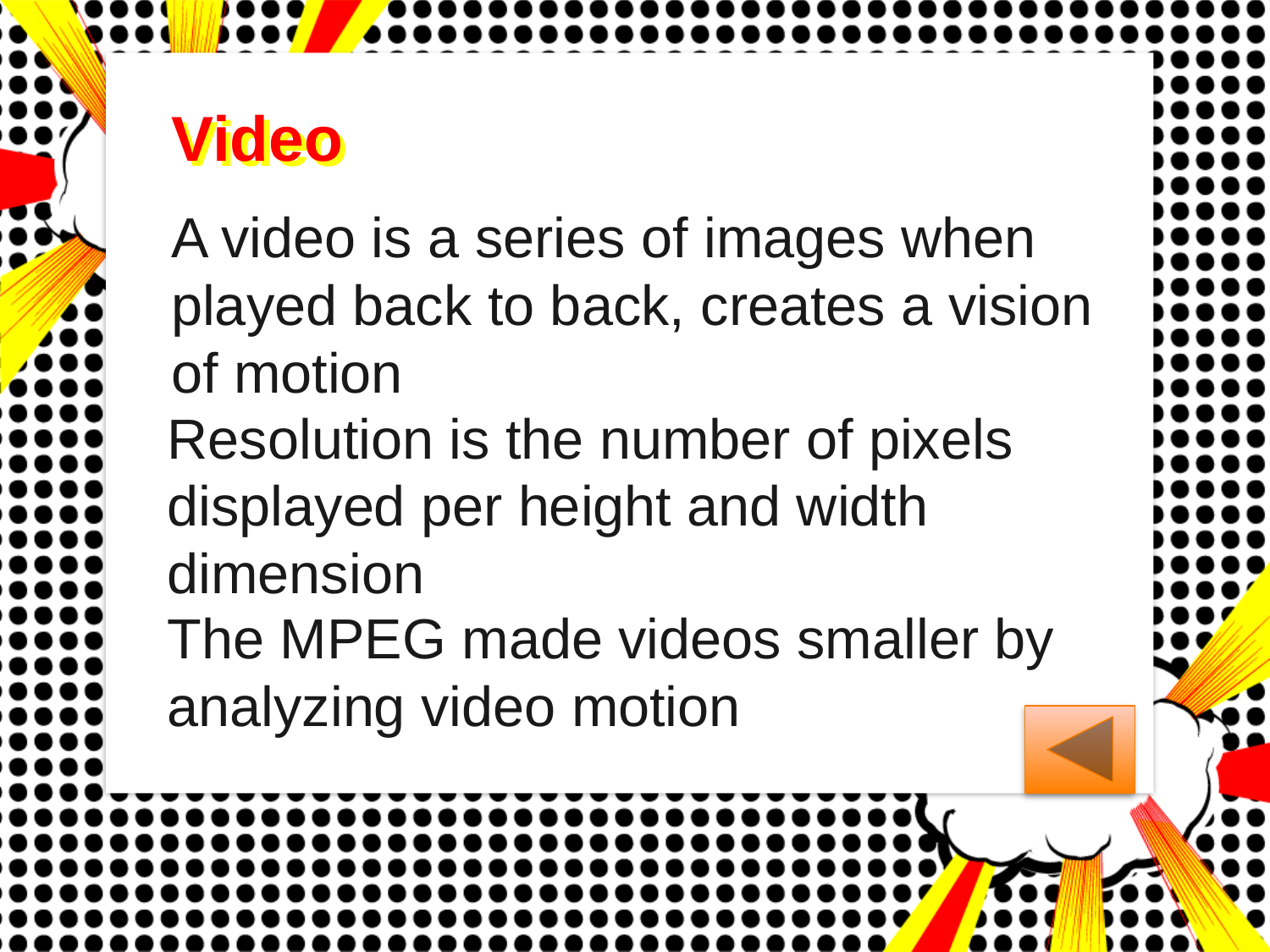

Video
Video

A video is a series of images when played back to back, creates a vision of motion
Resolution is the number of pixels displayed per height and width dimension
The MPEG made videos smaller by analyzing video motion